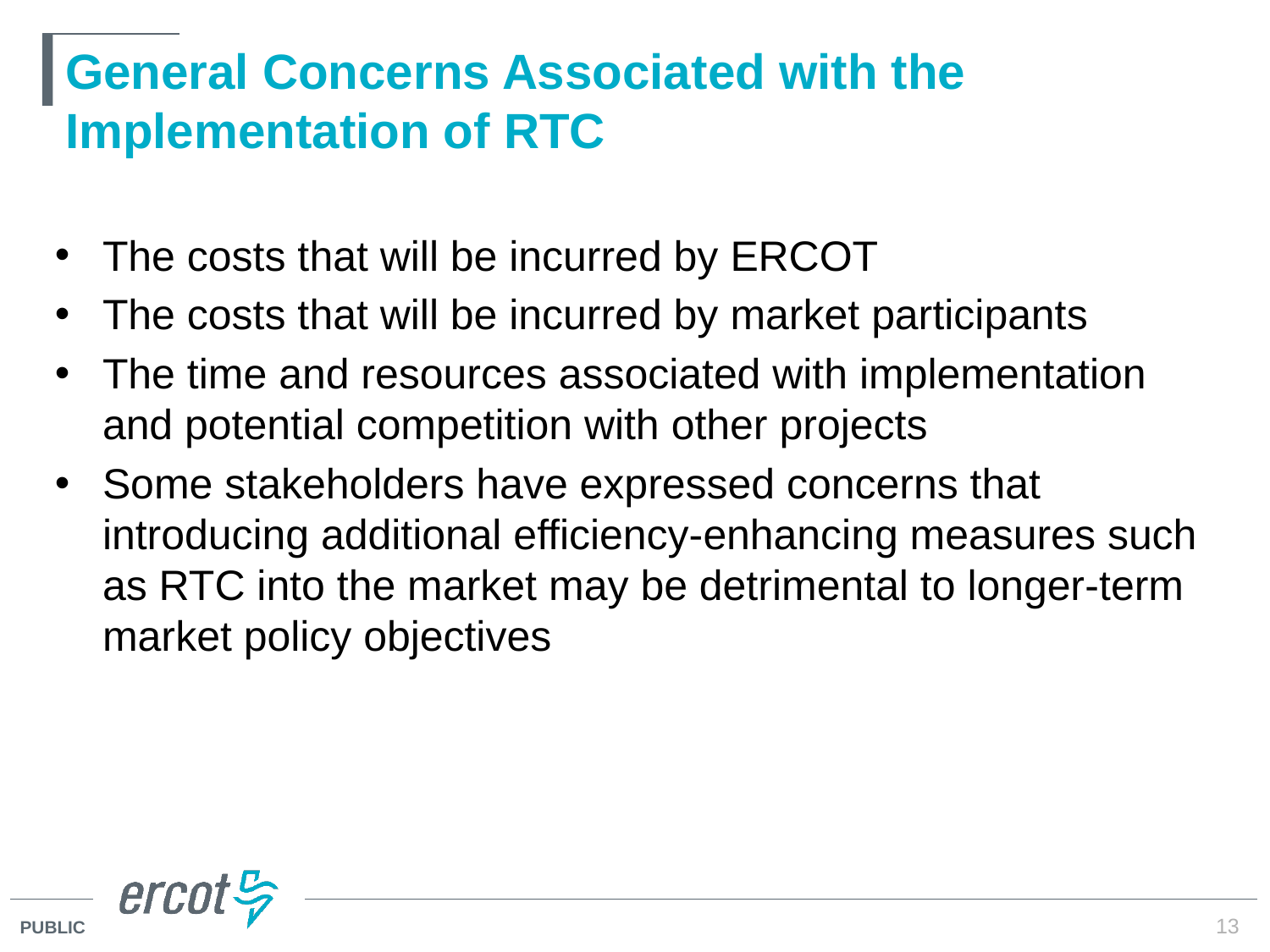

# General Concerns Associated with the Implementation of RTC
The costs that will be incurred by ERCOT
The costs that will be incurred by market participants
The time and resources associated with implementation and potential competition with other projects
Some stakeholders have expressed concerns that introducing additional efficiency-enhancing measures such as RTC into the market may be detrimental to longer-term market policy objectives

13